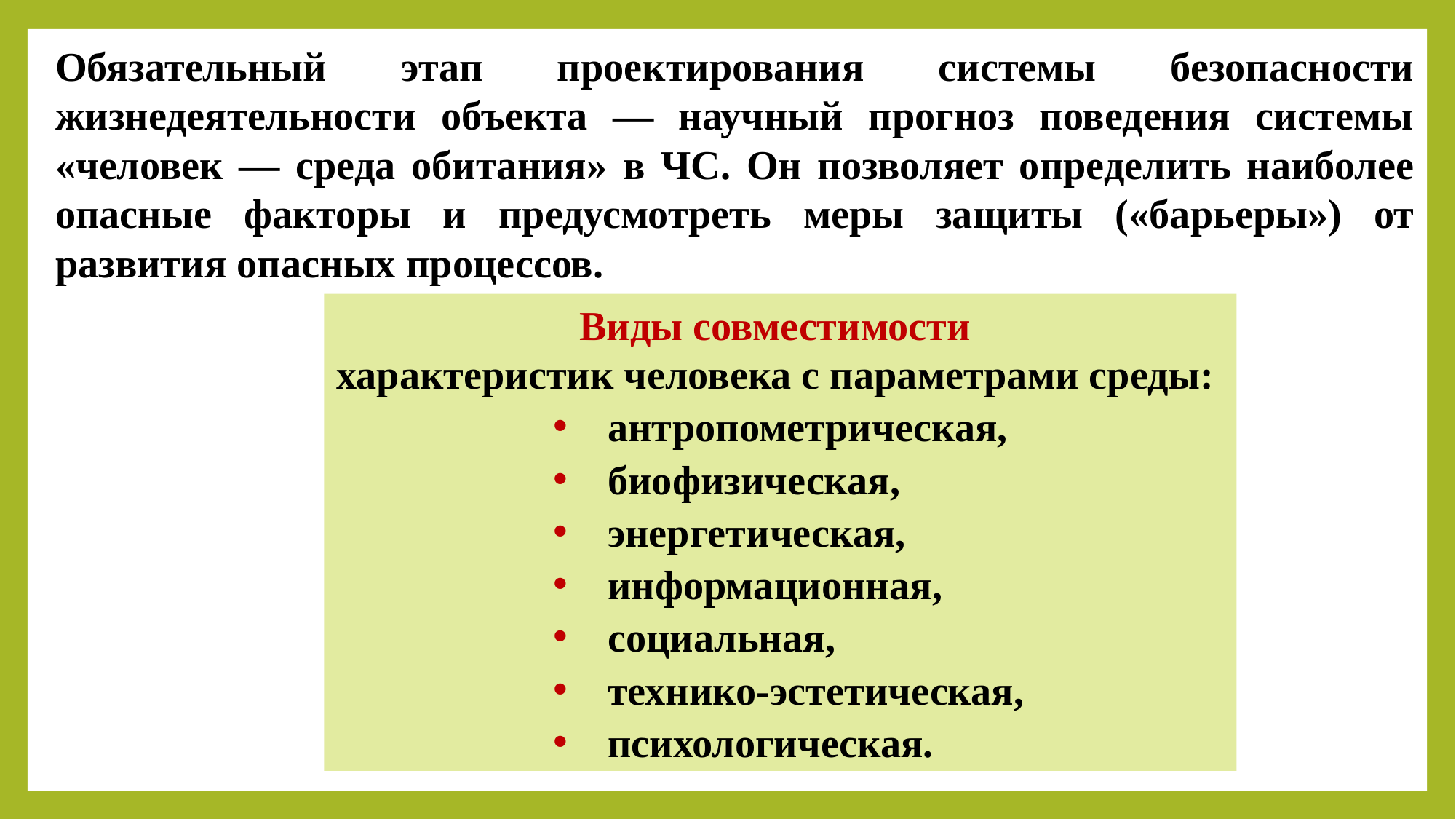

Обязательный этап проектирования системы безопасности жизнедеятельности объекта — научный прогноз поведения системы «человек — среда обитания» в ЧС. Он позволяет определить наиболее опасные факторы и предусмотреть меры защиты («барьеры») от развития опасных процессов.
Виды совместимости
характеристик человека с параметрами среды:
антропометрическая,
биофизическая,
энергетическая,
информационная,
социальная,
технико-эстетическая,
психологическая.